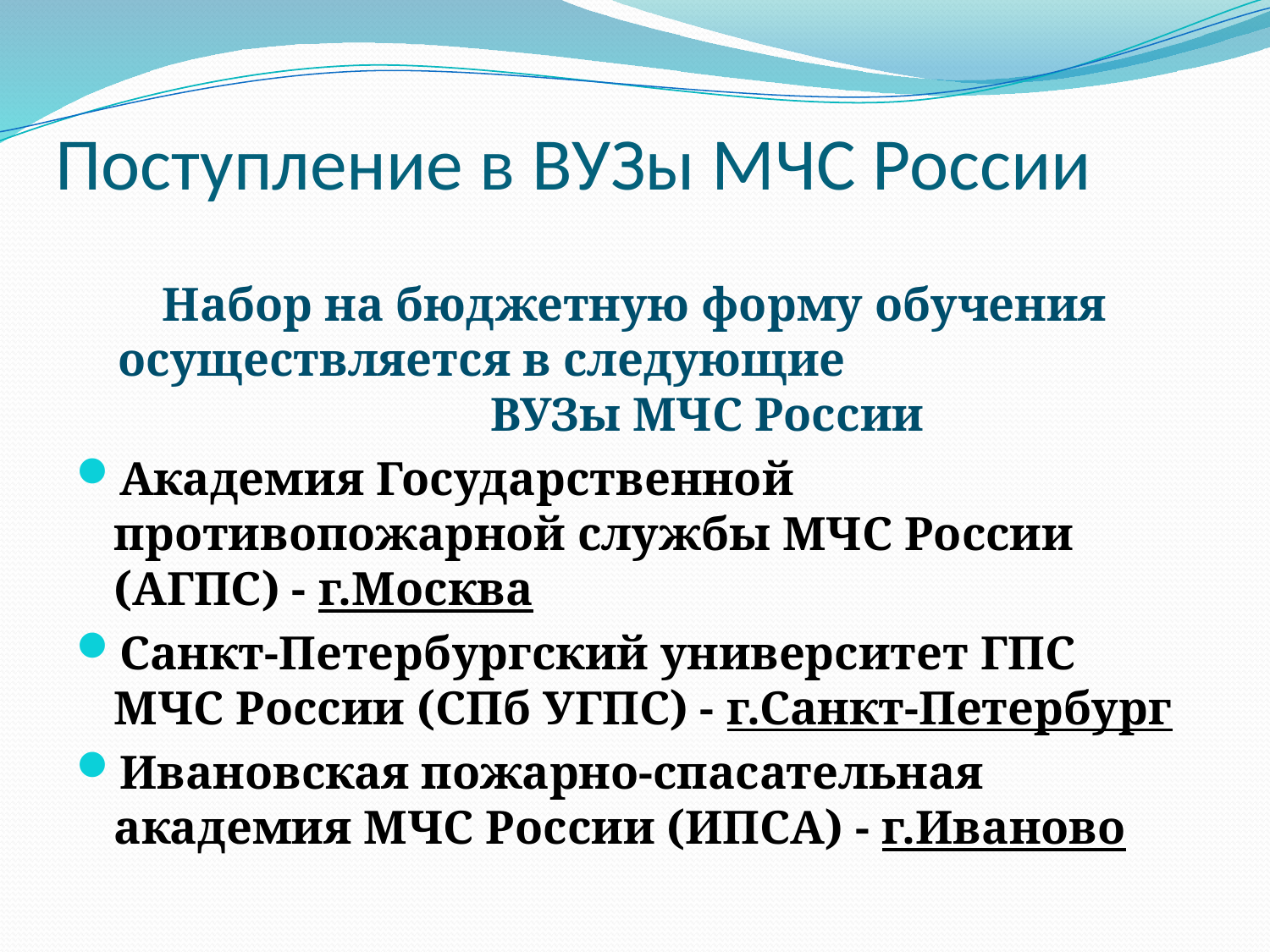

# Поступление в ВУЗы МЧС России
Набор на бюджетную форму обучения осуществляется в следующие                                       ВУЗы МЧС России
Академия Государственной противопожарной службы МЧС России (АГПС) - г.Москва
Санкт-Петербургский университет ГПС МЧС России (СПб УГПС) - г.Санкт-Петербург
Ивановская пожарно-спасательная академия МЧС России (ИПСА) - г.Иваново